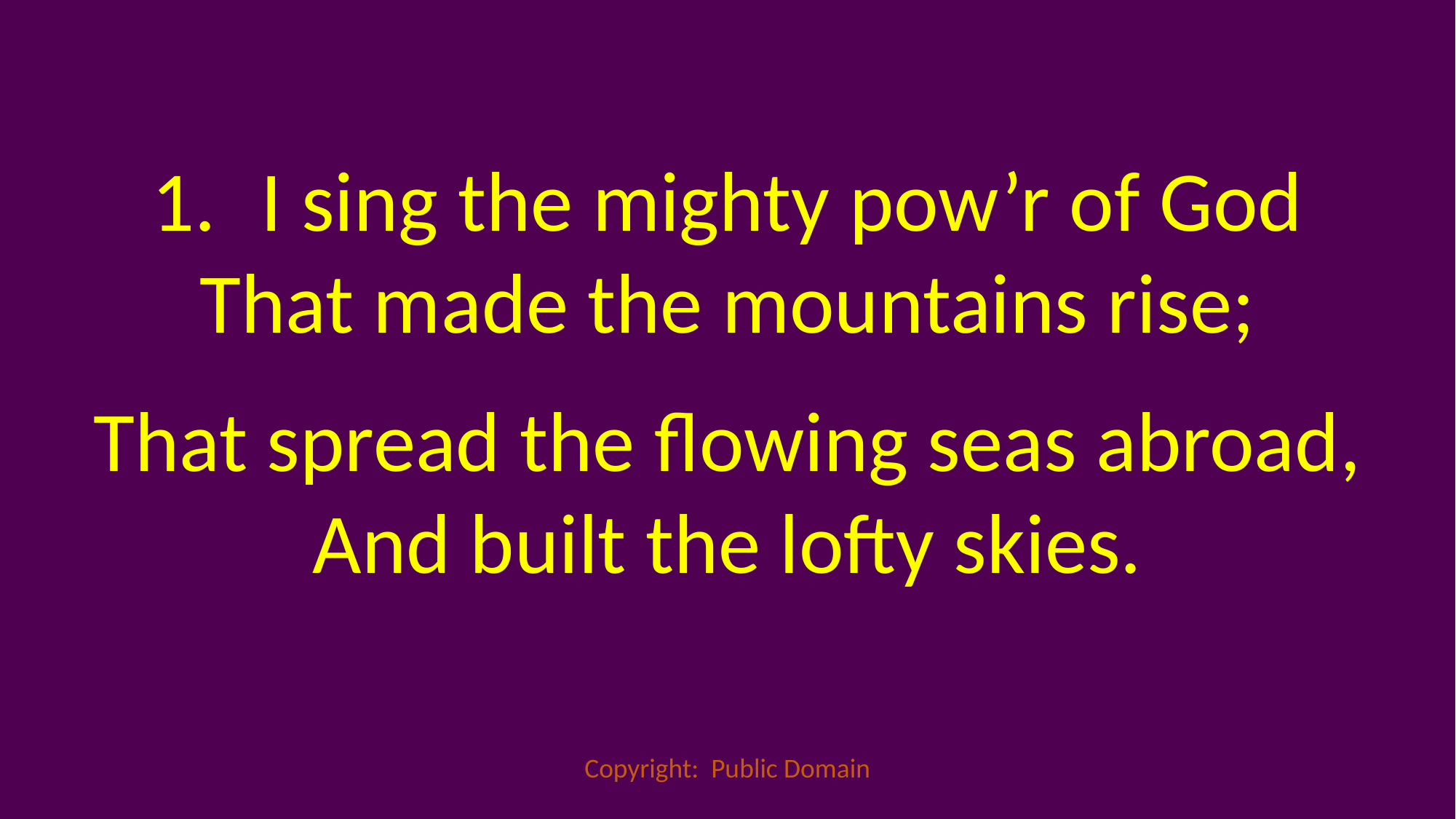

1. 	I sing the mighty pow’r of God
That made the mountains rise;
That spread the flowing seas abroad,
And built the lofty skies.
Copyright:  Public Domain